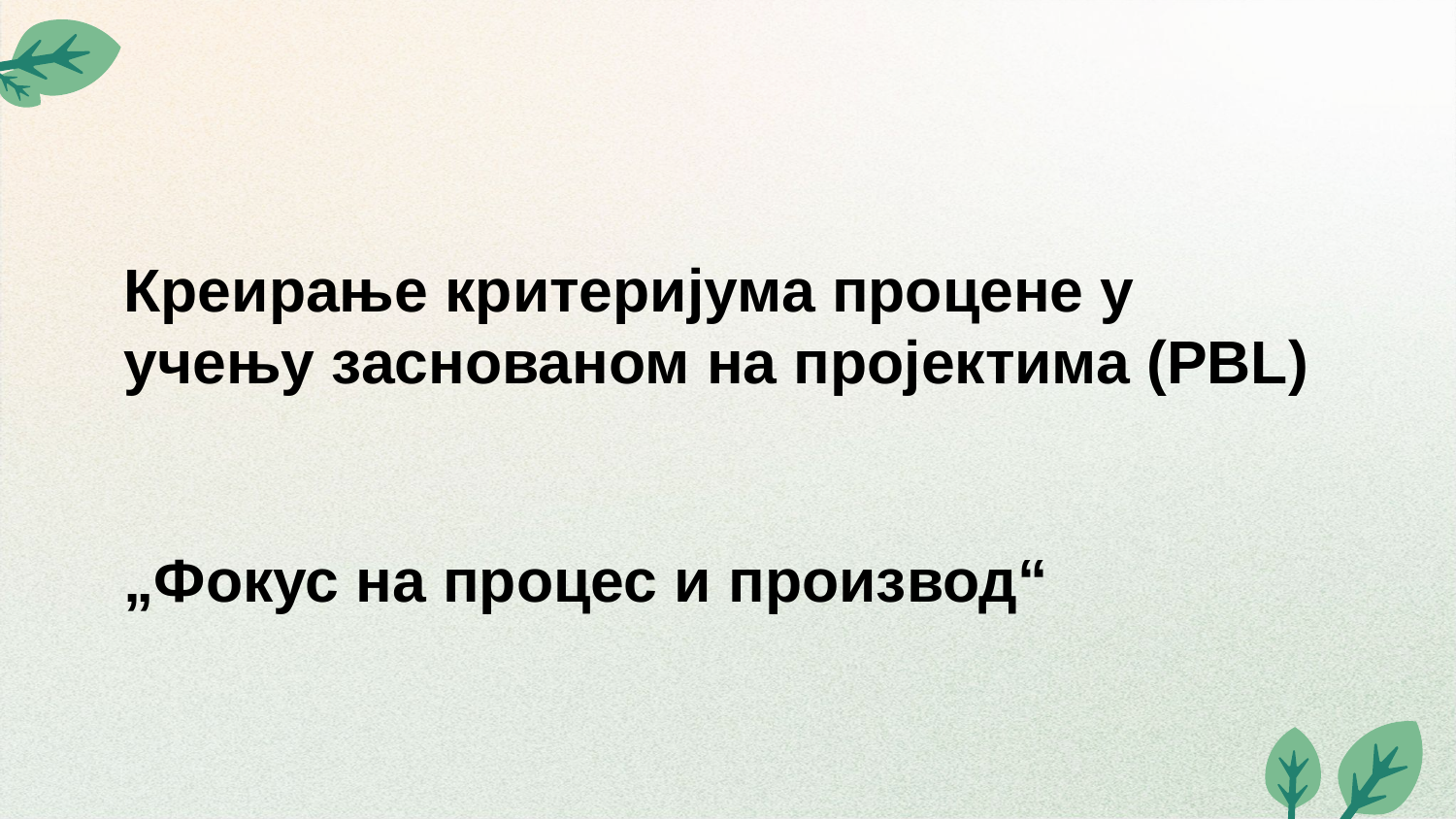

# Креирање критеријума процене у учењу заснованом на пројектима (PBL) „Фокус на процес и производ“